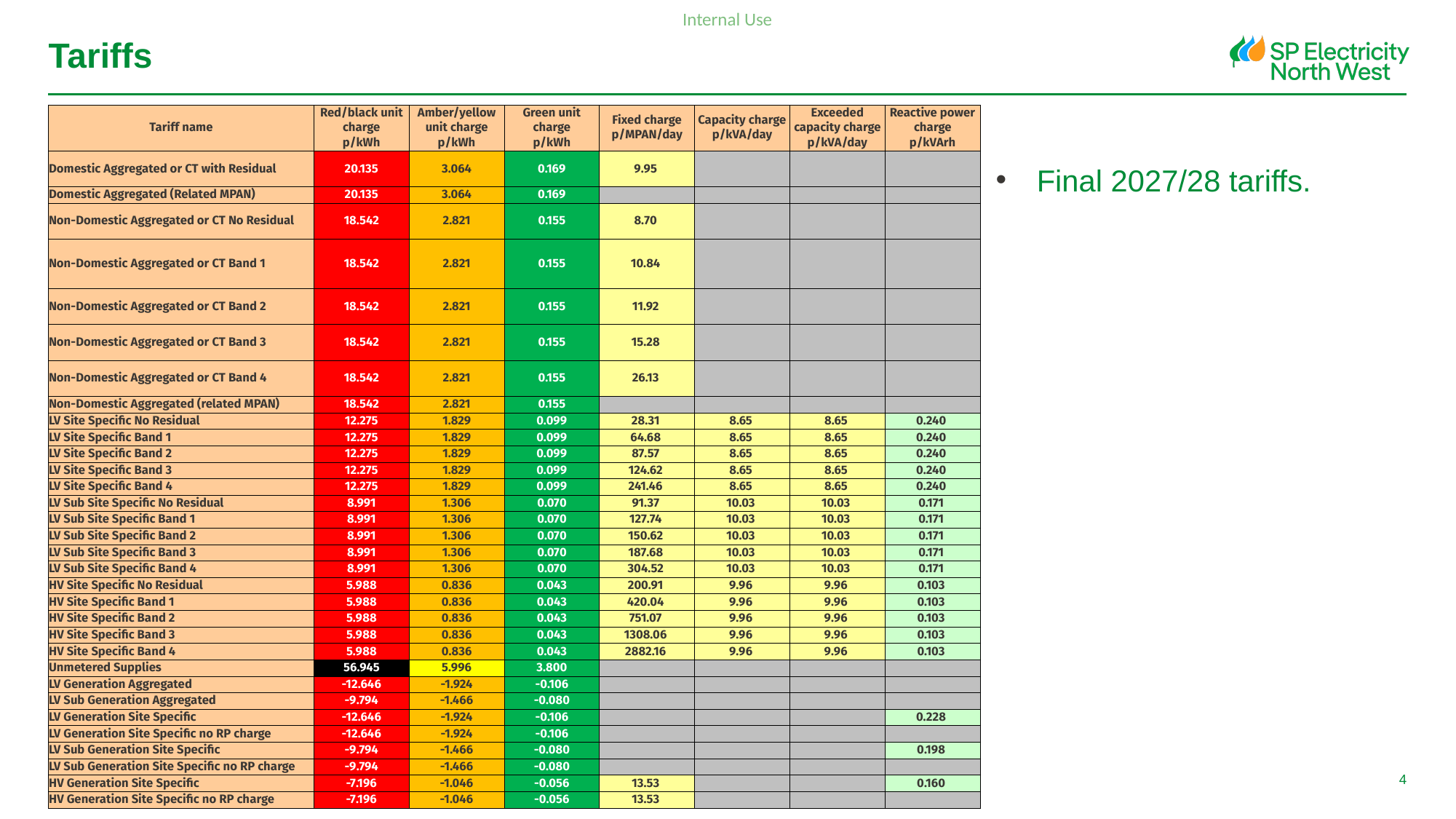

# Tariffs
| Tariff name | Red/black unit charge p/kWh | Amber/yellow unit charge p/kWh | Green unit charge p/kWh | Fixed charge p/MPAN/day | Capacity charge p/kVA/day | Exceeded capacity charge p/kVA/day | Reactive power charge p/kVArh |
| --- | --- | --- | --- | --- | --- | --- | --- |
| Domestic Aggregated or CT with Residual | 20.135 | 3.064 | 0.169 | 9.95 |  |  |  |
| Domestic Aggregated (Related MPAN) | 20.135 | 3.064 | 0.169 |  |  |  |  |
| Non-Domestic Aggregated or CT No Residual | 18.542 | 2.821 | 0.155 | 8.70 |  |  |  |
| Non-Domestic Aggregated or CT Band 1 | 18.542 | 2.821 | 0.155 | 10.84 |  |  |  |
| Non-Domestic Aggregated or CT Band 2 | 18.542 | 2.821 | 0.155 | 11.92 |  |  |  |
| Non-Domestic Aggregated or CT Band 3 | 18.542 | 2.821 | 0.155 | 15.28 |  |  |  |
| Non-Domestic Aggregated or CT Band 4 | 18.542 | 2.821 | 0.155 | 26.13 |  |  |  |
| Non-Domestic Aggregated (related MPAN) | 18.542 | 2.821 | 0.155 |  |  |  |  |
| LV Site Specific No Residual | 12.275 | 1.829 | 0.099 | 28.31 | 8.65 | 8.65 | 0.240 |
| LV Site Specific Band 1 | 12.275 | 1.829 | 0.099 | 64.68 | 8.65 | 8.65 | 0.240 |
| LV Site Specific Band 2 | 12.275 | 1.829 | 0.099 | 87.57 | 8.65 | 8.65 | 0.240 |
| LV Site Specific Band 3 | 12.275 | 1.829 | 0.099 | 124.62 | 8.65 | 8.65 | 0.240 |
| LV Site Specific Band 4 | 12.275 | 1.829 | 0.099 | 241.46 | 8.65 | 8.65 | 0.240 |
| LV Sub Site Specific No Residual | 8.991 | 1.306 | 0.070 | 91.37 | 10.03 | 10.03 | 0.171 |
| LV Sub Site Specific Band 1 | 8.991 | 1.306 | 0.070 | 127.74 | 10.03 | 10.03 | 0.171 |
| LV Sub Site Specific Band 2 | 8.991 | 1.306 | 0.070 | 150.62 | 10.03 | 10.03 | 0.171 |
| LV Sub Site Specific Band 3 | 8.991 | 1.306 | 0.070 | 187.68 | 10.03 | 10.03 | 0.171 |
| LV Sub Site Specific Band 4 | 8.991 | 1.306 | 0.070 | 304.52 | 10.03 | 10.03 | 0.171 |
| HV Site Specific No Residual | 5.988 | 0.836 | 0.043 | 200.91 | 9.96 | 9.96 | 0.103 |
| HV Site Specific Band 1 | 5.988 | 0.836 | 0.043 | 420.04 | 9.96 | 9.96 | 0.103 |
| HV Site Specific Band 2 | 5.988 | 0.836 | 0.043 | 751.07 | 9.96 | 9.96 | 0.103 |
| HV Site Specific Band 3 | 5.988 | 0.836 | 0.043 | 1308.06 | 9.96 | 9.96 | 0.103 |
| HV Site Specific Band 4 | 5.988 | 0.836 | 0.043 | 2882.16 | 9.96 | 9.96 | 0.103 |
| Unmetered Supplies | 56.945 | 5.996 | 3.800 |  |  |  |  |
| LV Generation Aggregated | -12.646 | -1.924 | -0.106 |  |  |  |  |
| LV Sub Generation Aggregated | -9.794 | -1.466 | -0.080 |  |  |  |  |
| LV Generation Site Specific | -12.646 | -1.924 | -0.106 |  |  |  | 0.228 |
| LV Generation Site Specific no RP charge | -12.646 | -1.924 | -0.106 |  |  |  |  |
| LV Sub Generation Site Specific | -9.794 | -1.466 | -0.080 |  |  |  | 0.198 |
| LV Sub Generation Site Specific no RP charge | -9.794 | -1.466 | -0.080 |  |  |  |  |
| HV Generation Site Specific | -7.196 | -1.046 | -0.056 | 13.53 |  |  | 0.160 |
| HV Generation Site Specific no RP charge | -7.196 | -1.046 | -0.056 | 13.53 |  |  |  |
Final 2027/28 tariffs.